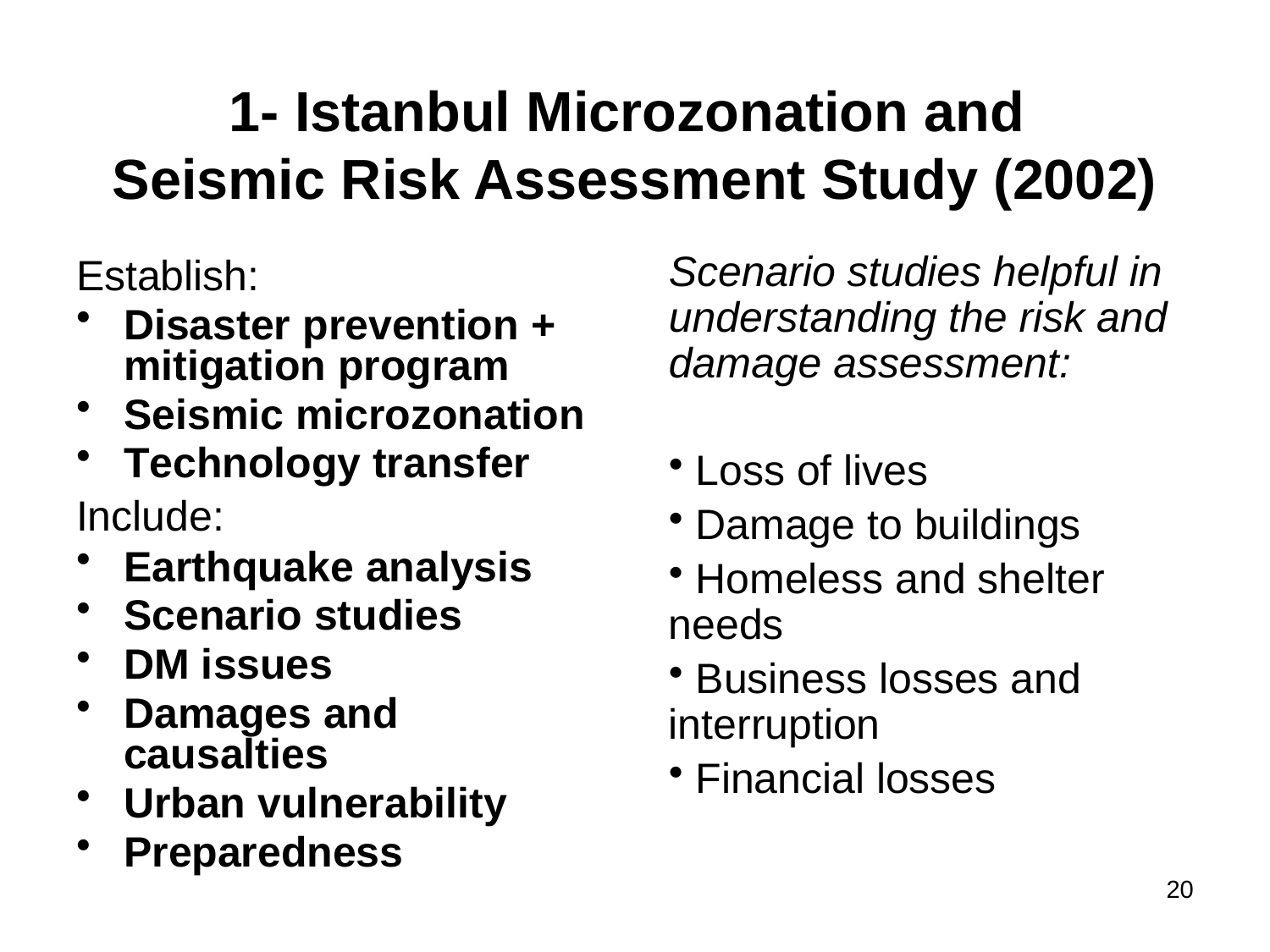

# 1- Istanbul Microzonation and Seismic Risk Assessment Study (2002)

Establish:
Disaster prevention + mitigation program
Seismic microzonation
Technology transfer
Include:
Earthquake analysis
Scenario studies
DM issues
Damages and causalties
Urban vulnerability
Preparedness
Scenario studies helpful in understanding the risk and damage assessment:

 Loss of lives
 Damage to buildings
 Homeless and shelter needs
 Business losses and interruption
 Financial losses

20